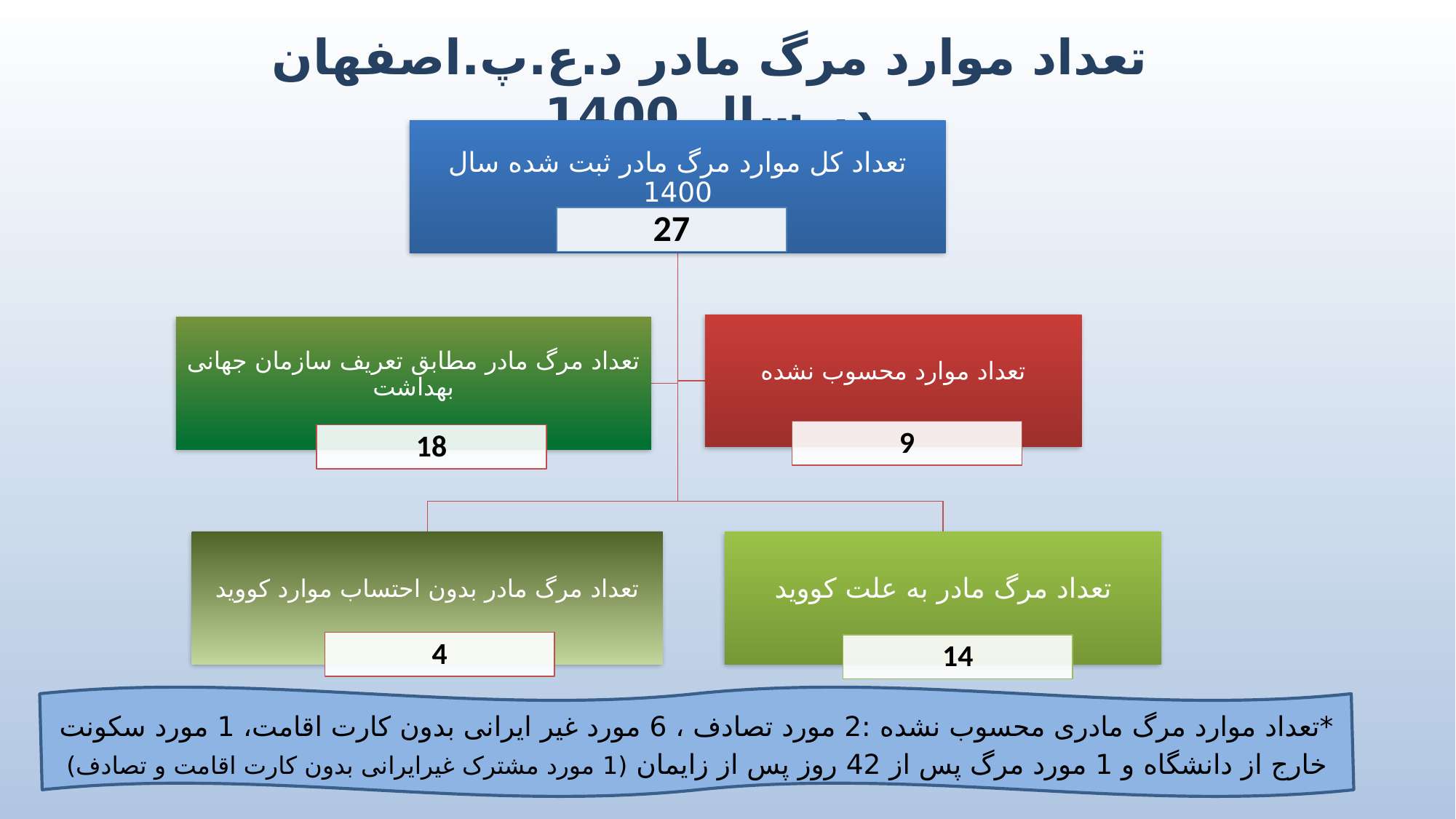

تعداد موارد مرگ مادر د.ع.پ.اصفهان در سال 1400
تعداد کل موارد مرگ مادر ثبت شده سال 1400
27
تعداد مرگ مادر بدون احتساب موارد کووید
4
تعداد مرگ مادر به علت کووید
14
تعداد مرگ مادر مطابق تعریف سازمان جهانی بهداشت
18
تعداد موارد محسوب نشده
9
*تعداد موارد مرگ مادری محسوب نشده :2 مورد تصادف ، 6 مورد غیر ایرانی بدون کارت اقامت، 1 مورد سکونت خارج از دانشگاه و 1 مورد مرگ پس از 42 روز پس از زایمان (1 مورد مشترک غیرایرانی بدون کارت اقامت و تصادف)